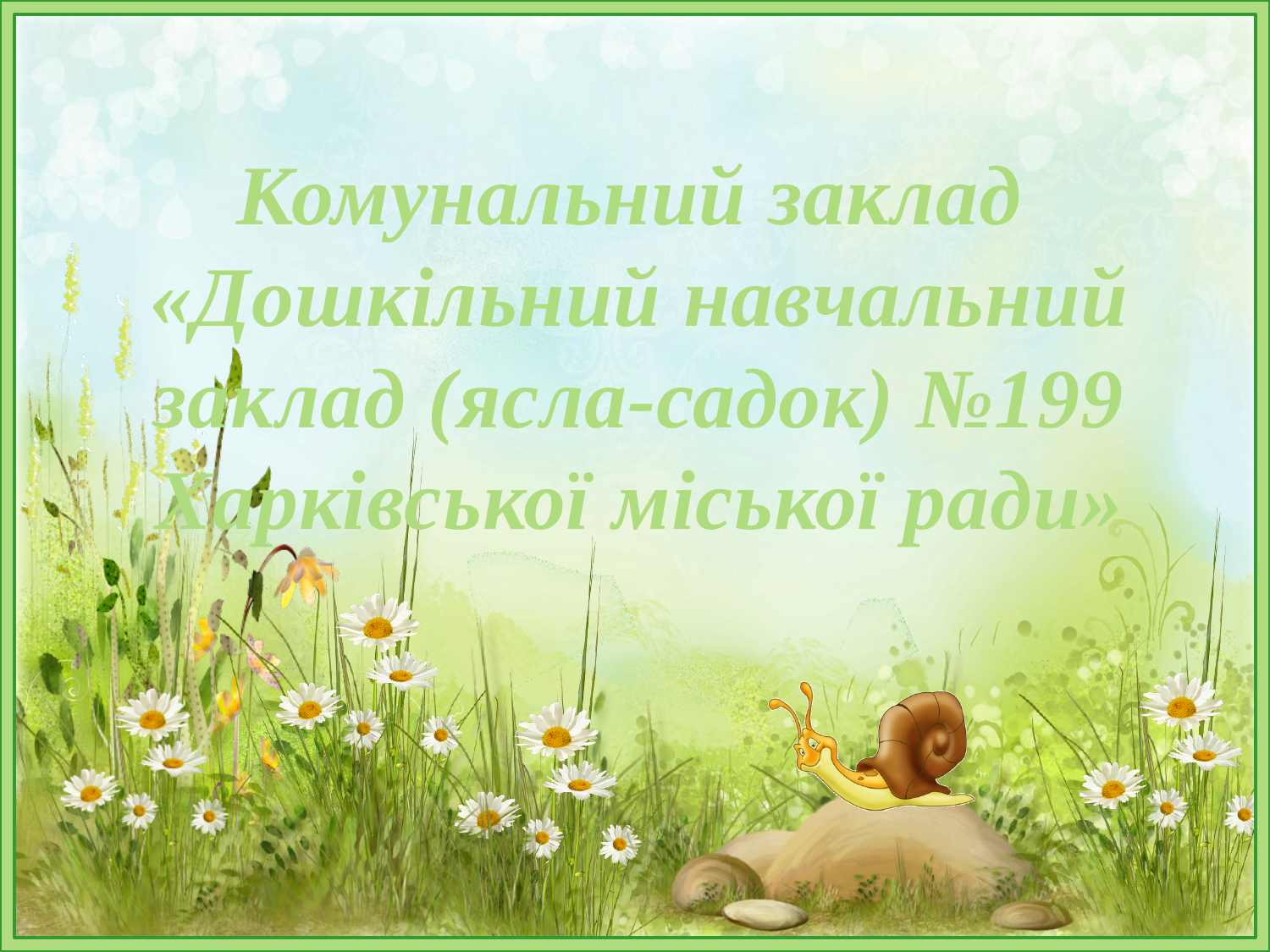

Комунальний заклад
«Дошкільний навчальний заклад (ясла-садок) №199 Харківської міської ради»